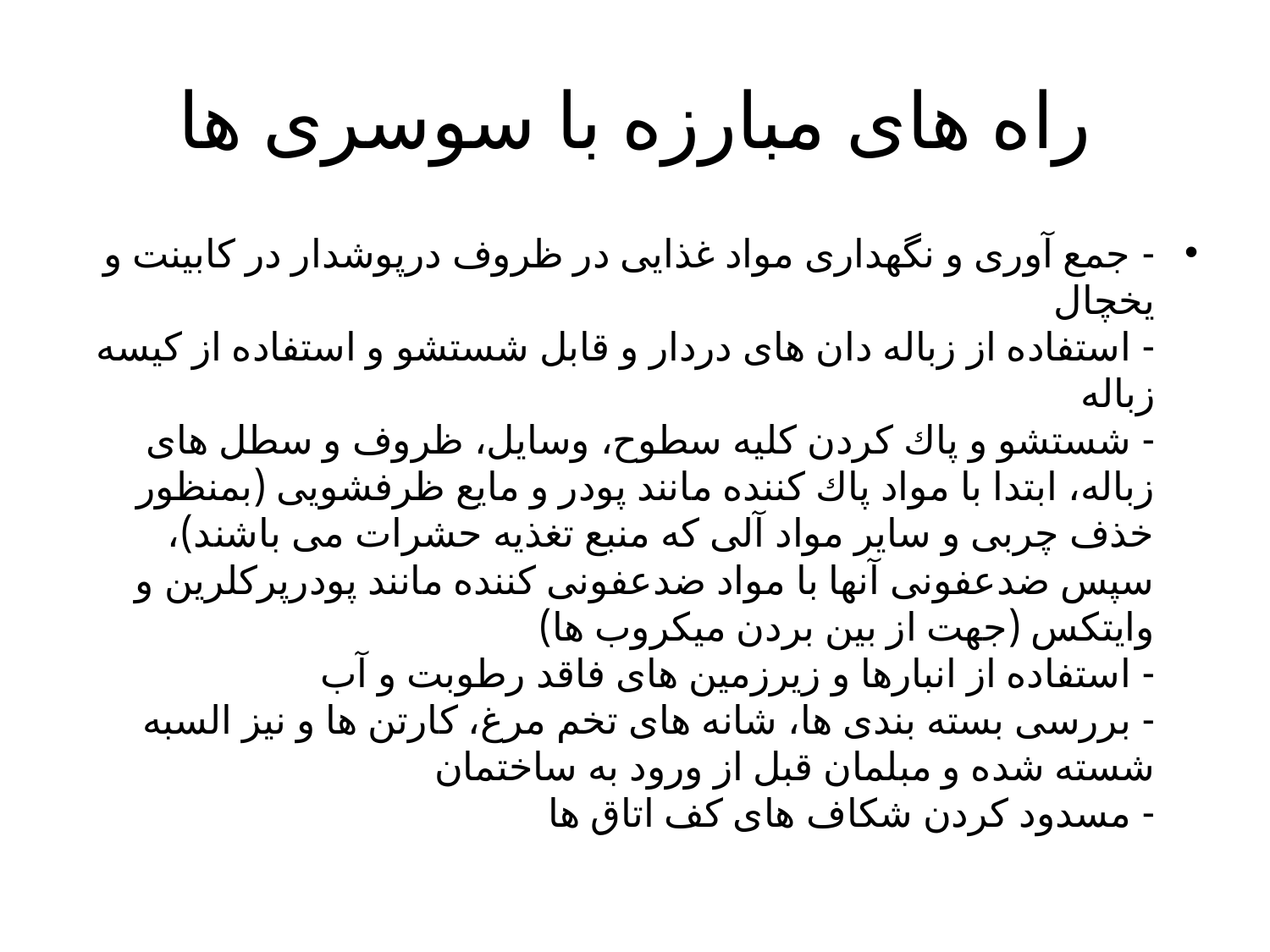

# راه های مبارزه با سوسری ها
- جمع آوری و نگهداری مواد غذایی در ظروف درپوشدار در كابینت و یخچال
- استفاده از زباله دان های دردار و قابل شستشو و استفاده از كیسه زباله
- شستشو و پاك كردن كلیه سطوح، وسایل، ظروف و سطل های زباله، ابتدا با مواد پاك كننده مانند پودر و مایع ظرفشویی (بمنظور خذف چربی و سایر مواد آلی كه منبع تغذیه حشرات می باشند)، سپس ضدعفونی آنها با مواد ضدعفونی كننده مانند پودرپركلرین و وایتكس (جهت از بین بردن میكروب ها)
- استفاده از انبارها و زیرزمین های فاقد رطوبت و آب
- بررسی بسته بندی ها، شانه های تخم مرغ، كارتن ها و نیز السبه شسته شده و مبلمان قبل از ورود به ساختمان
- مسدود كردن شكاف های كف اتاق ها